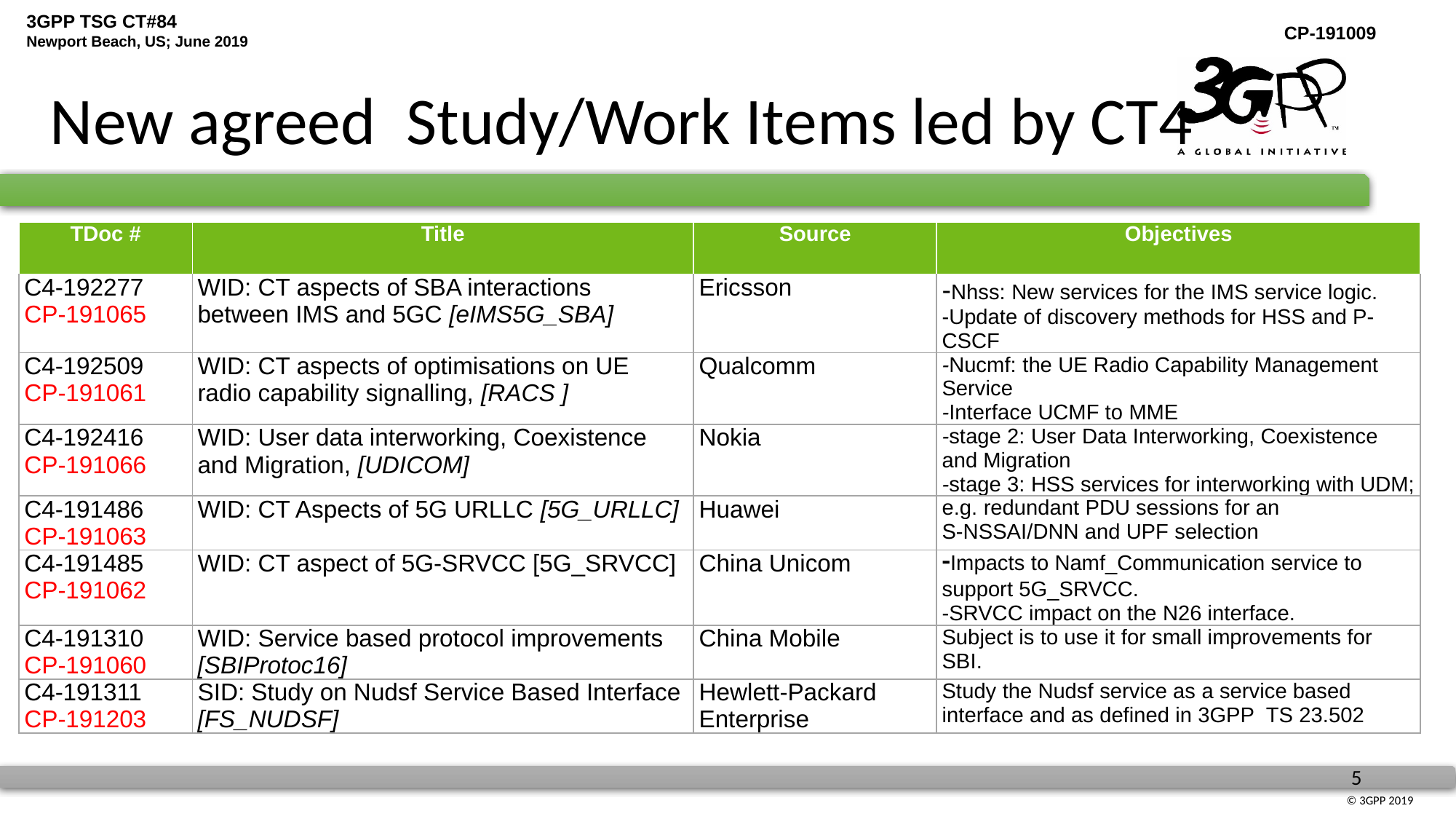

# New agreed  Study/Work Items led by CT4
| TDoc # | Title | Source | Objectives |
| --- | --- | --- | --- |
| C4-192277 CP-191065 | WID: CT aspects of SBA interactions between IMS and 5GC [eIMS5G\_SBA] | Ericsson | -Nhss: New services for the IMS service logic. -Update of discovery methods for HSS and P-CSCF |
| C4-192509 CP-191061 | WID: CT aspects of optimisations on UE radio capability signalling, [RACS ] | Qualcomm | -Nucmf: the UE Radio Capability Management Service -Interface UCMF to MME |
| C4-192416 CP-191066 | WID: User data interworking, Coexistence and Migration, [UDICOM] | Nokia | -stage 2: User Data Interworking, Coexistence and Migration -stage 3: HSS services for interworking with UDM; |
| C4-191486 CP-191063 | WID: CT Aspects of 5G URLLC [5G\_URLLC] | Huawei | e.g. redundant PDU sessions for an S-NSSAI/DNN and UPF selection |
| C4-191485 CP-191062 | WID: CT aspect of 5G-SRVCC [5G\_SRVCC] | China Unicom | -Impacts to Namf\_Communication service to support 5G\_SRVCC. -SRVCC impact on the N26 interface. |
| C4-191310 CP-191060 | WID: Service based protocol improvements [SBIProtoc16] | China Mobile | Subject is to use it for small improvements for SBI. |
| C4-191311 CP-191203 | SID: Study on Nudsf Service Based Interface [FS\_NUDSF] | Hewlett-Packard Enterprise | Study the Nudsf service as a service based interface and as defined in 3GPP  TS 23.502 |